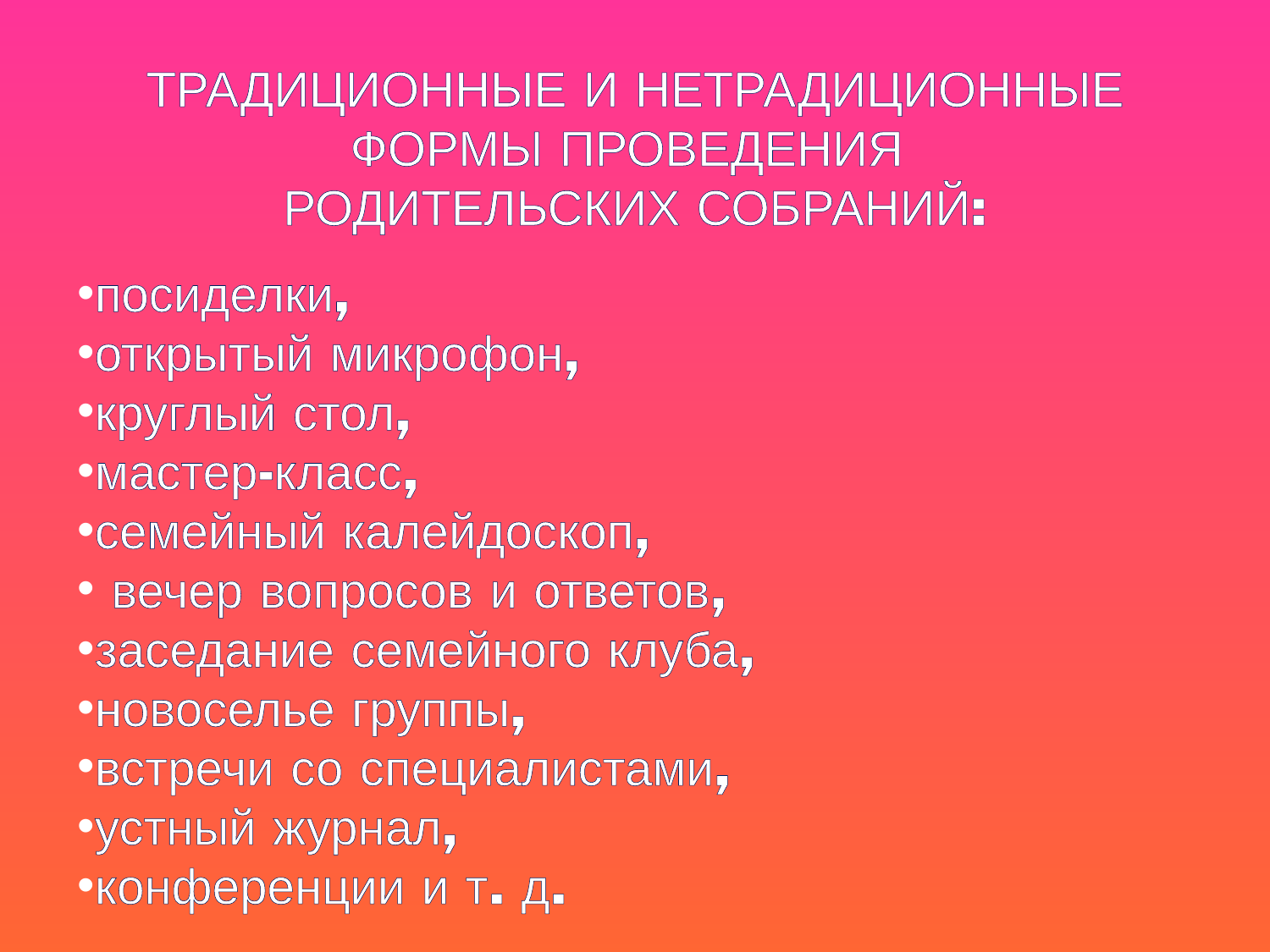

Традиционные и нетрадиционные
формы проведения
родительских собраний:
посиделки,
открытый микрофон,
круглый стол,
мастер-класс,
семейный калейдоскоп,
 вечер вопросов и ответов,
заседание семейного клуба,
новоселье группы,
встречи со специалистами,
устный журнал,
конференции и т. д.